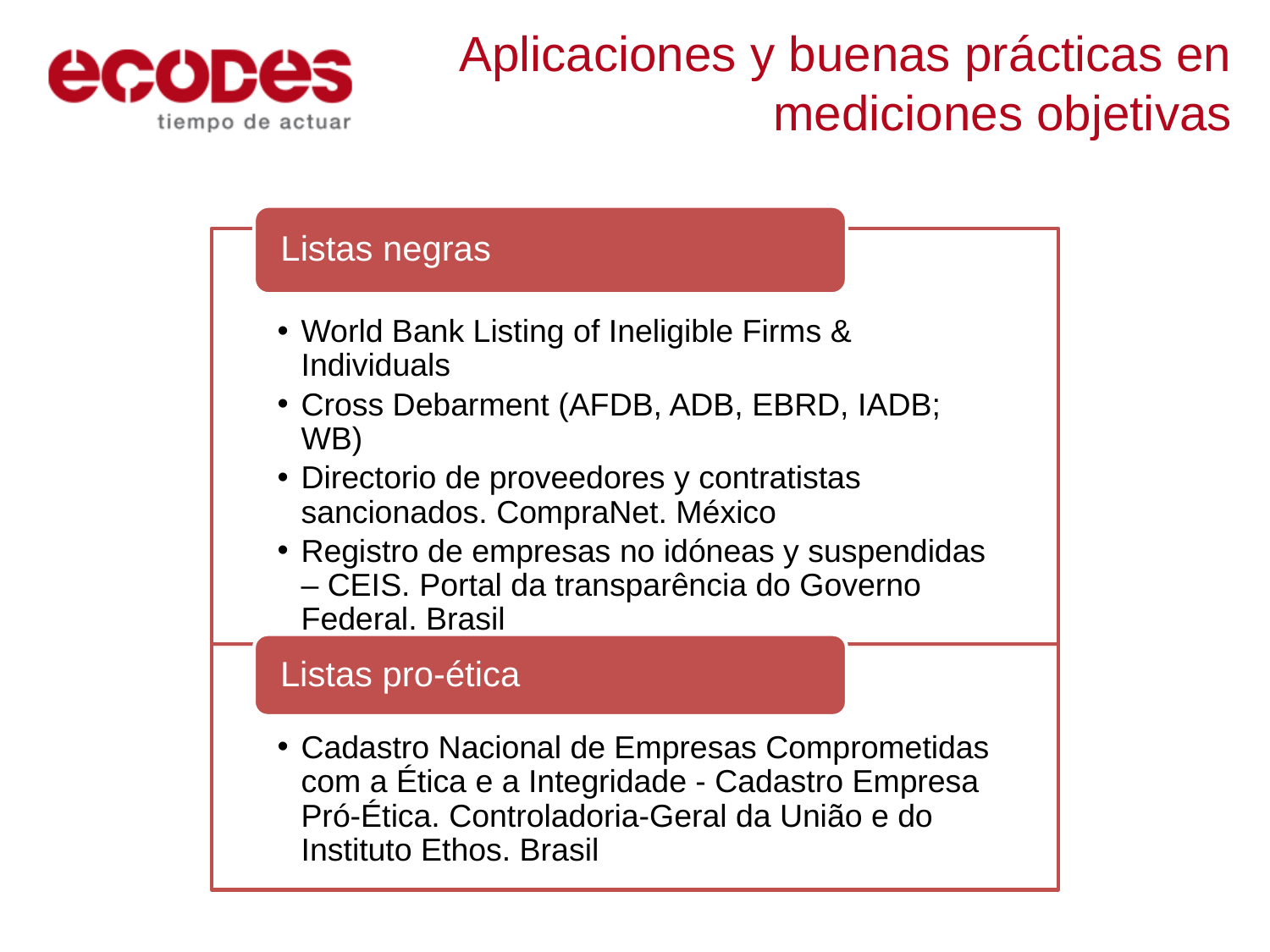

Aplicaciones y buenas prácticas en mediciones objetivas
World Bank Listing of Ineligible Firms & Individuals
Cross Debarment (AFDB, ADB, EBRD, IADB; WB)
Directorio de proveedores y contratistas sancionados. CompraNet. México
Registro de empresas no idóneas y suspendidas – CEIS. Portal da transparência do Governo Federal. Brasil
Listas negras
Cadastro Nacional de Empresas Comprometidas com a Ética e a Integridade - Cadastro Empresa Pró-Ética. Controladoria-Geral da União e do Instituto Ethos. Brasil
Listas pro-ética